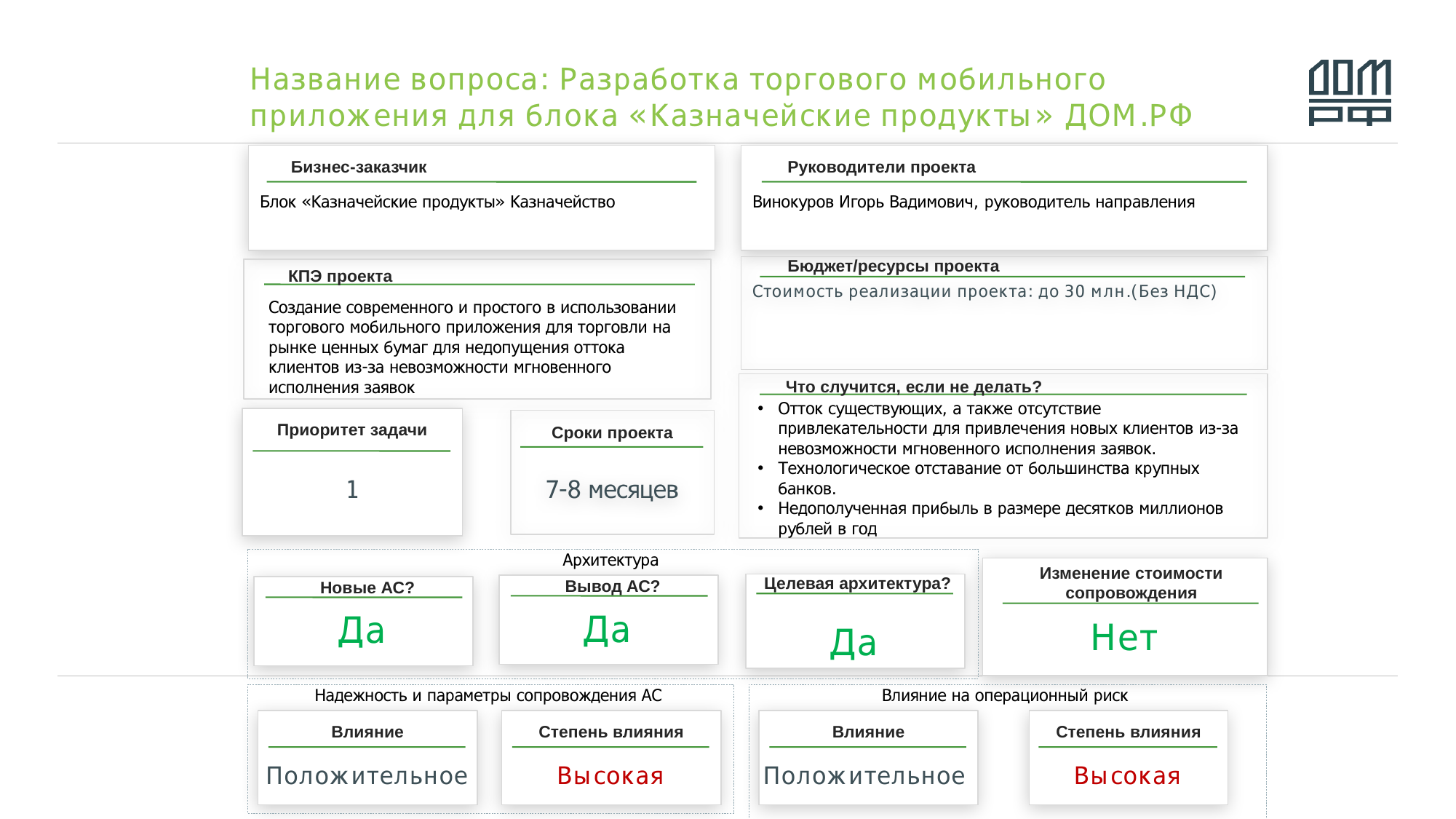

# Название вопроса: Разработка торгового мобильного приложения для блока «Казначейские продукты» ДОМ.РФ

Винокуров Игорь Вадимович, руководитель направления
Руководители проекта

Блок «Казначейские продукты» Казначейство

Бизнес-заказчик

Стоимость реализации проекта: до 30 млн.(Без НДС)
Бюджет/ресурсы проекта

КПЭ проекта

Создание современного и простого в использовании торгового мобильного приложения для торговли на рынке ценных бумаг для недопущения оттока клиентов из-за невозможности мгновенного исполнения заявок

Что случится, если не делать?

Отток существующих, а также отсутствие привлекательности для привлечения новых клиентов из-за невозможности мгновенного исполнения заявок.
Технологическое отставание от большинства крупных банков.
Недополученная прибыль в размере десятков миллионов рублей в год

1
Приоритет задачи

7-8 месяцев
Сроки проекта

Архитектура

Нет
Изменение стоимости сопровождения

Целевая архитектура?

Да

Да
Вывод АС?

Да
Новые АС?

Надежность и параметры сопровождения АС

Влияние на операционный риск

Положительное
Влияние

Высокая
Степень влияния

Положительное
Влияние

Высокая
Степень влияния